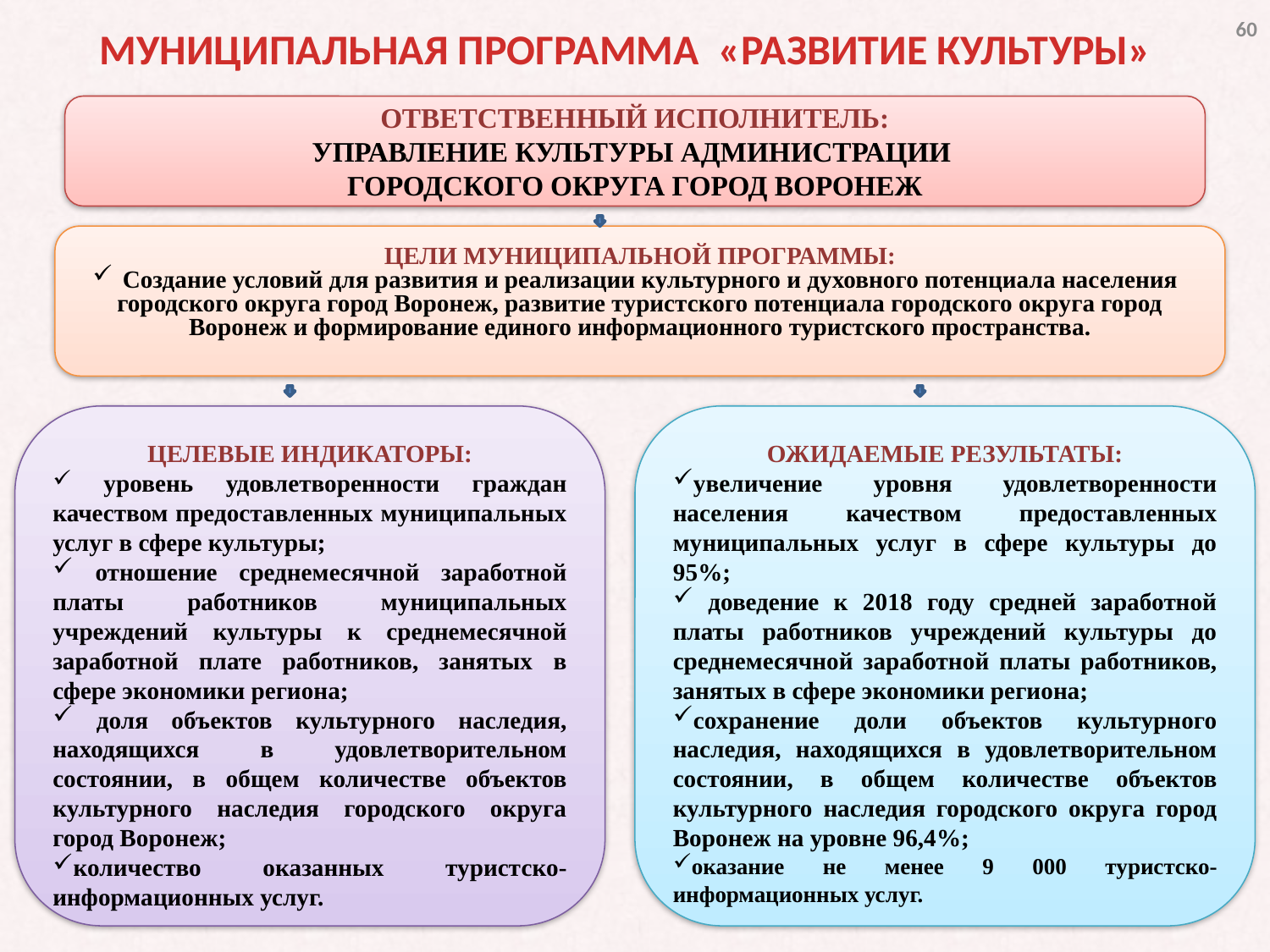

60
МУНИЦИПАЛЬНАЯ ПРОГРАММА  «РАЗВИТИЕ КУЛЬТУРЫ»
ОТВЕТСТВЕННЫЙ ИСПОЛНИТЕЛЬ:
УПРАВЛЕНИЕ КУЛЬТУРЫ АДМИНИСТРАЦИИ
ГОРОДСКОГО ОКРУГА ГОРОД ВОРОНЕЖ

ЦЕЛИ МУНИЦИПАЛЬНОЙ ПРОГРАММЫ:
Создание условий для развития и реализации культурного и духовного потенциала населения городского округа город Воронеж, развитие туристского потенциала городского округа город Воронеж и формирование единого информационного туристского пространства.

ЦЕЛЕВЫЕ ИНДИКАТОРЫ:
 уровень удовлетворенности граждан качеством предоставленных муниципальных услуг в сфере культуры;
 отношение среднемесячной заработной платы работников муниципальных учреждений культуры к среднемесячной заработной плате работников, занятых в сфере экономики региона;
 доля объектов культурного наследия, находящихся в удовлетворительном состоянии, в общем количестве объектов культурного наследия городского округа город Воронеж;
количество оказанных туристско-информационных услуг.

ОЖИДАЕМЫЕ РЕЗУЛЬТАТЫ:
увеличение уровня удовлетворенности населения качеством предоставленных муниципальных услуг в сфере культуры до 95%;
 доведение к 2018 году средней заработной платы работников учреждений культуры до среднемесячной заработной платы работников, занятых в сфере экономики региона;
сохранение доли объектов культурного наследия, находящихся в удовлетворительном состоянии, в общем количестве объектов культурного наследия городского округа город Воронеж на уровне 96,4%;
оказание не менее 9 000 туристско-информационных услуг.
60